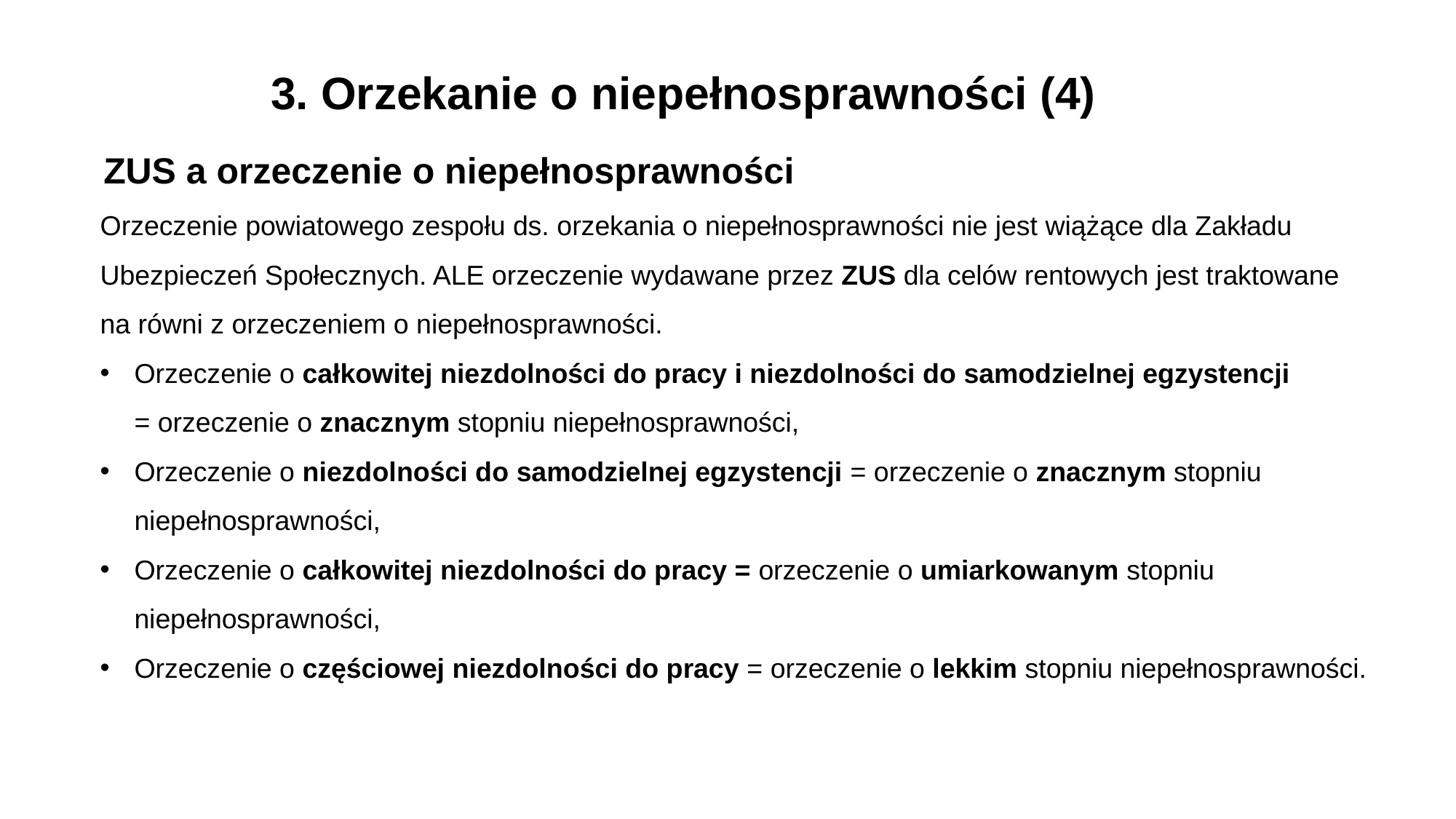

3. Orzekanie o niepełnosprawności (4)
ZUS a orzeczenie o niepełnosprawności
Orzeczenie powiatowego zespołu ds. orzekania o niepełnosprawności nie jest wiążące dla Zakładu Ubezpieczeń Społecznych. ALE orzeczenie wydawane przez ZUS dla celów rentowych jest traktowane
na równi z orzeczeniem o niepełnosprawności.
Orzeczenie o całkowitej niezdolności do pracy i niezdolności do samodzielnej egzystencji
= orzeczenie o znacznym stopniu niepełnosprawności,
Orzeczenie o niezdolności do samodzielnej egzystencji = orzeczenie o znacznym stopniu niepełnosprawności,
Orzeczenie o całkowitej niezdolności do pracy = orzeczenie o umiarkowanym stopniu niepełnosprawności,
Orzeczenie o częściowej niezdolności do pracy = orzeczenie o lekkim stopniu niepełnosprawności.